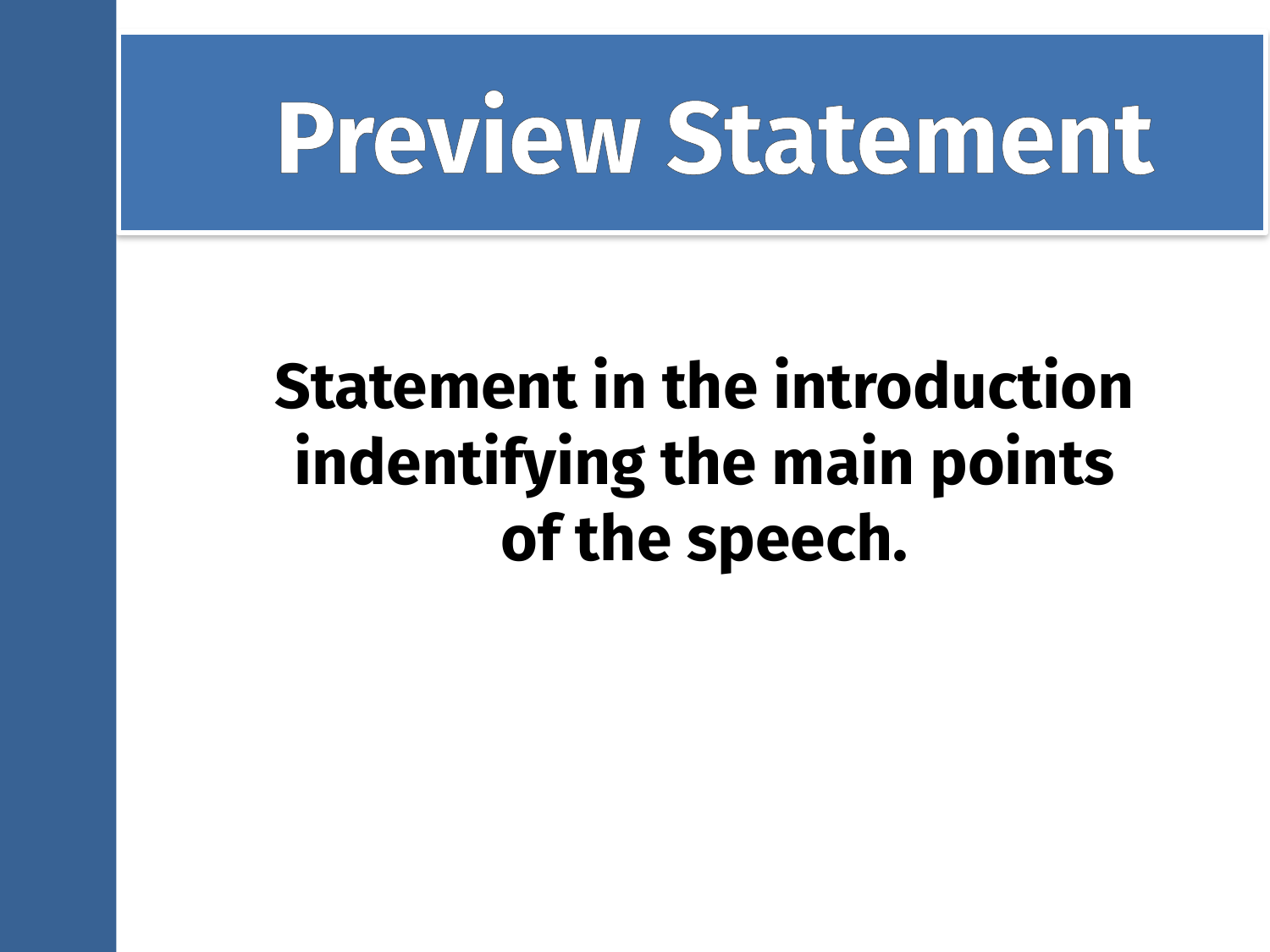

# Preview Statement
Statement in the introduction indentifying the main points
of the speech.